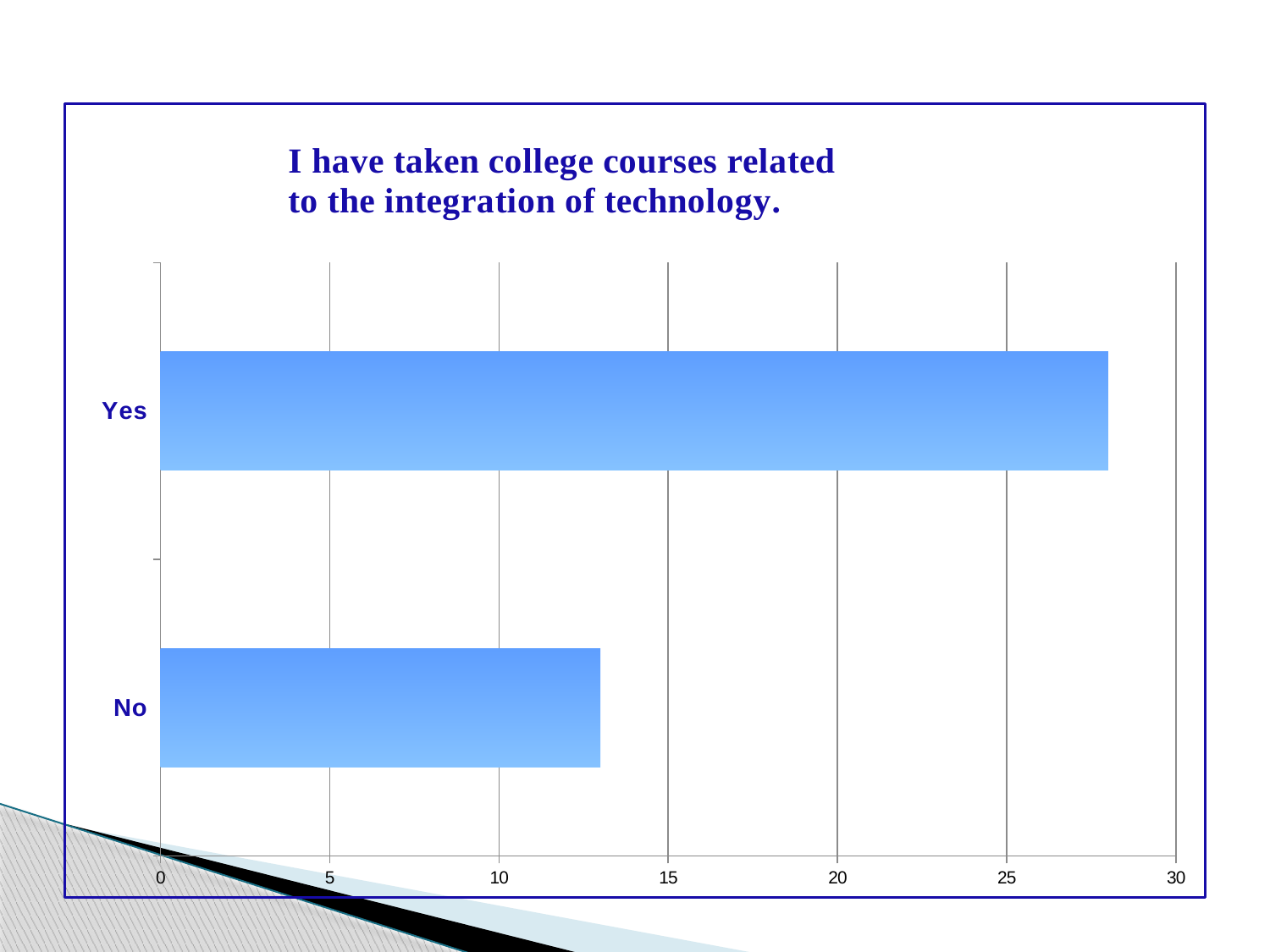

### Chart:

| Category | Total |
|---|---|
| No | 13.0 |
| Yes | 28.0 |